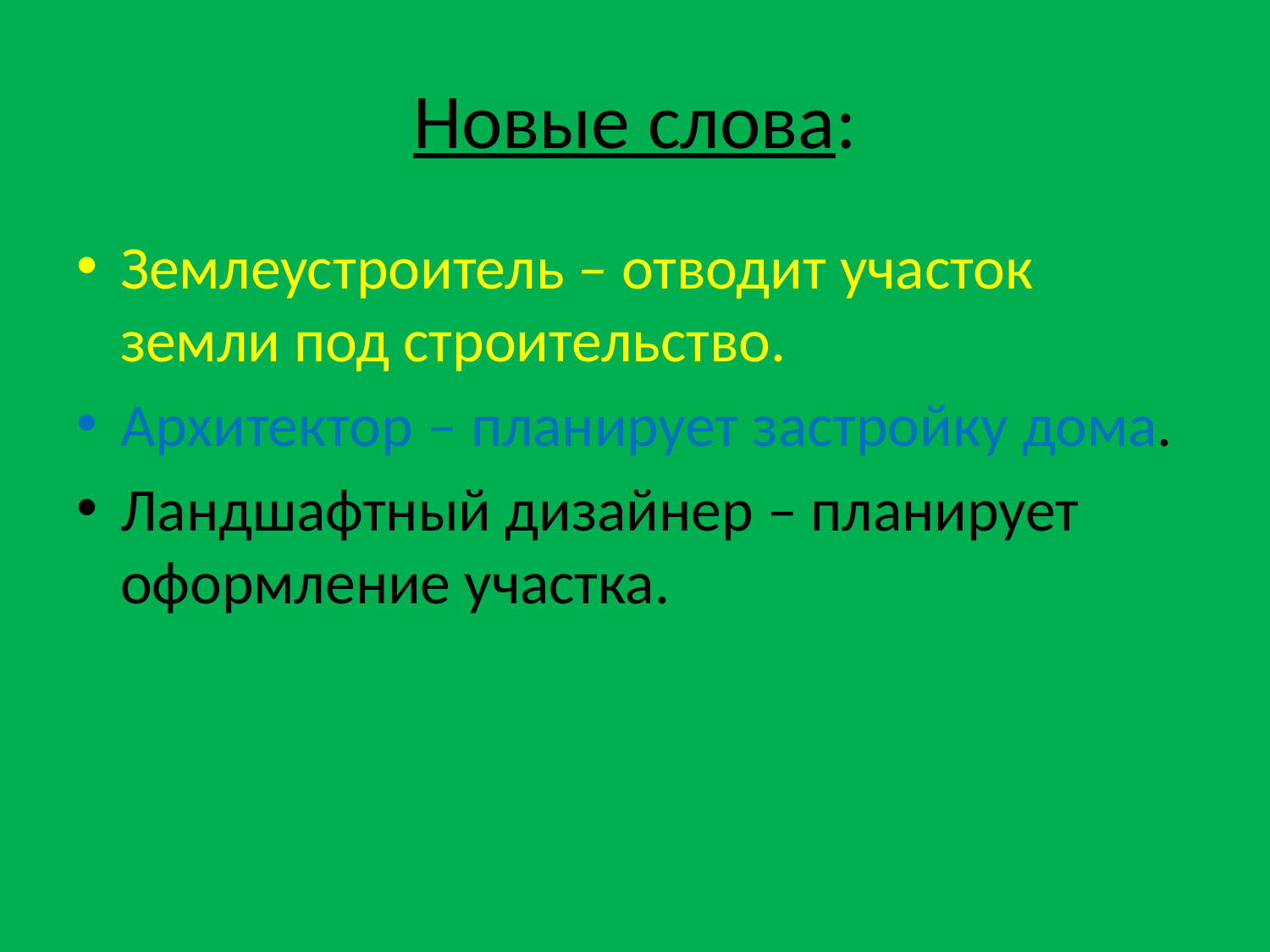

# Новые слова:
Землеустроитель – отводит участок земли под строительство.
Архитектор – планирует застройку дома.
Ландшафтный дизайнер – планирует оформление участка.
Ландшафтный дизайнер – оформляет приусадебный участок.